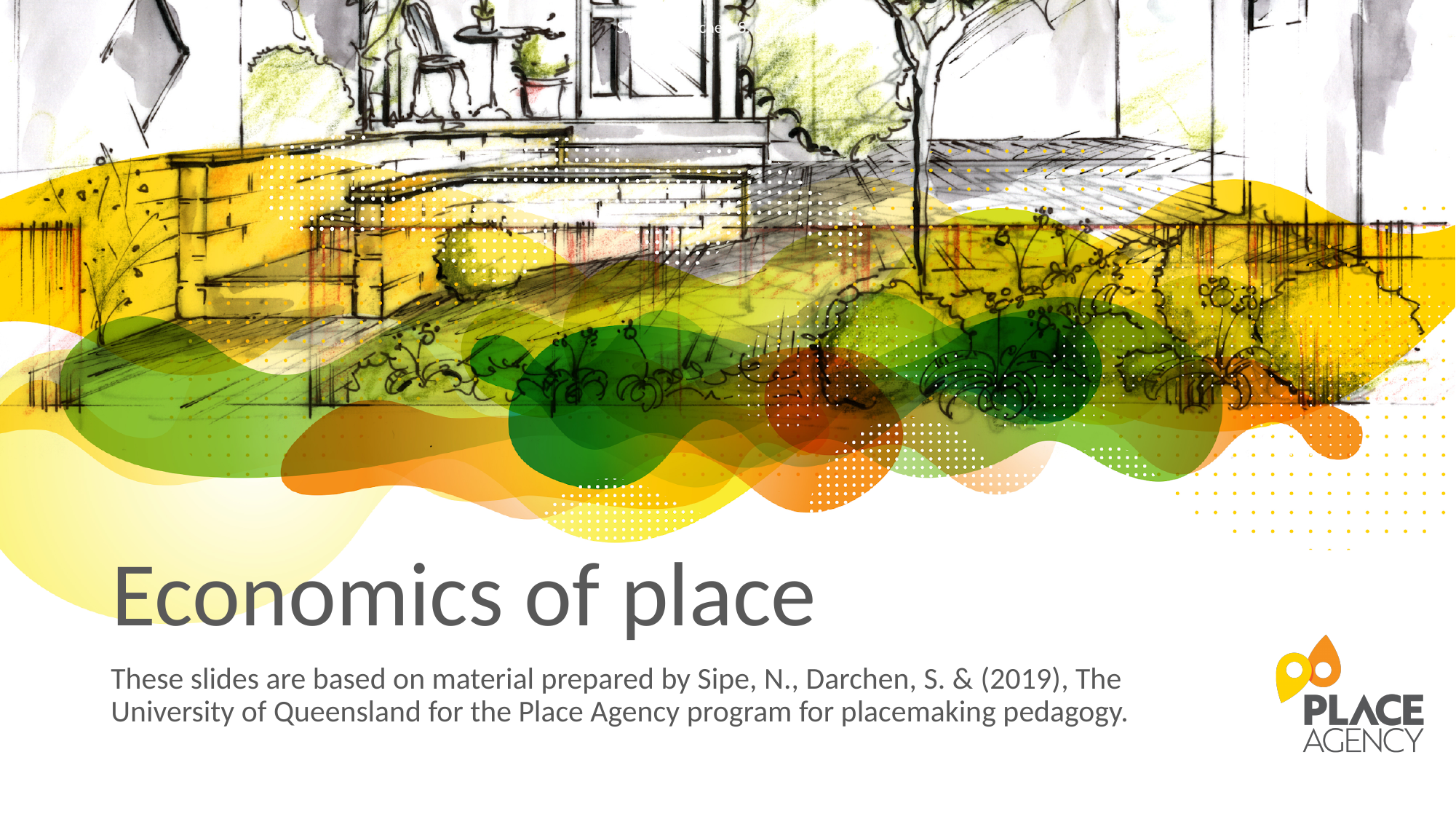

Sipe, N., Darchen, S. & L. Johnson
# Economics of place
These slides are based on material prepared by Sipe, N., Darchen, S. & (2019), The University of Queensland for the Place Agency program for placemaking pedagogy.